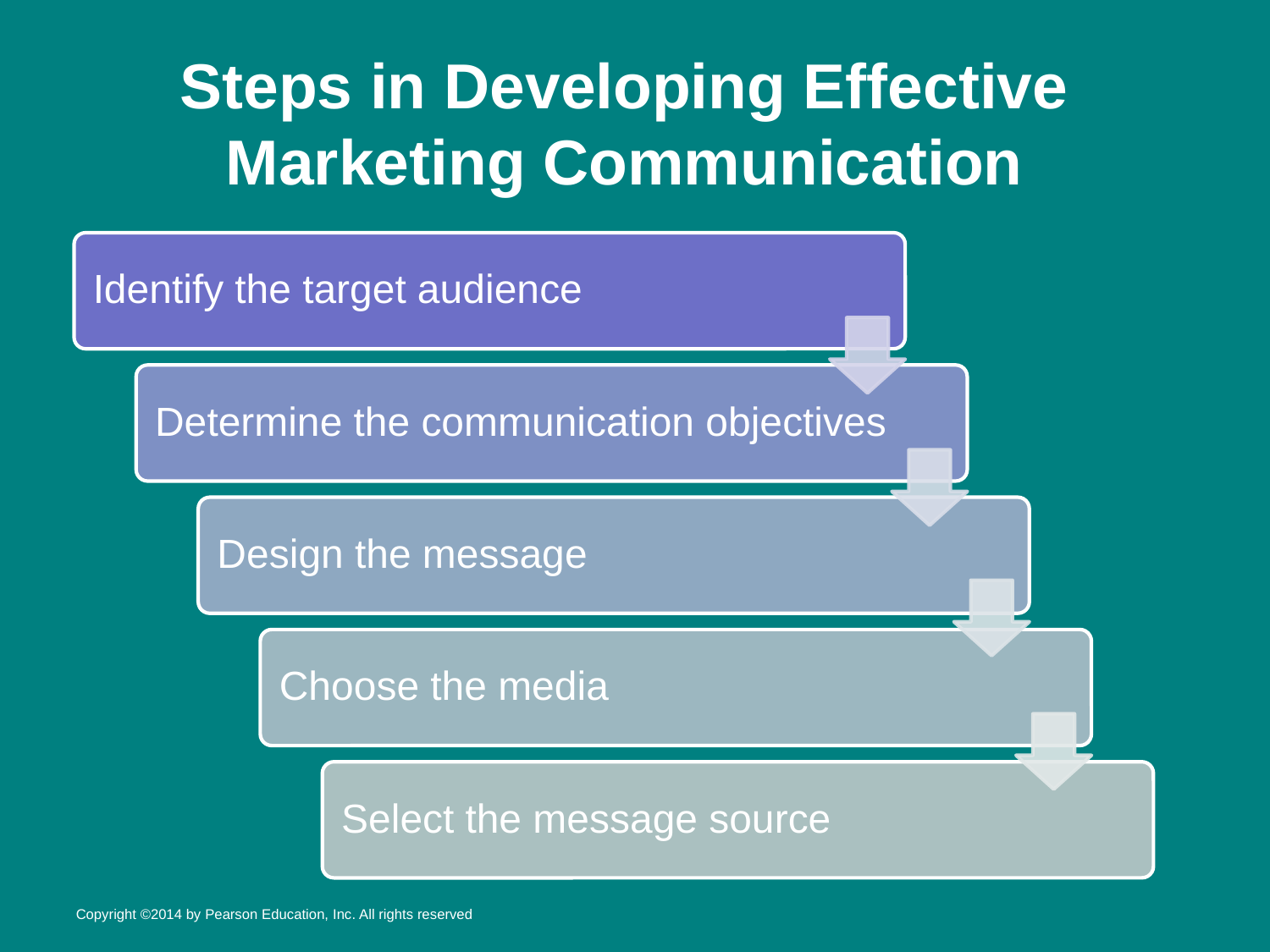

# Steps in Developing Effective Marketing Communication
Identify the target audience
Determine the communication objectives
Design the message
Choose the media
Select the message source

Copyright ©2014 by Pearson Education, Inc. All rights reserved